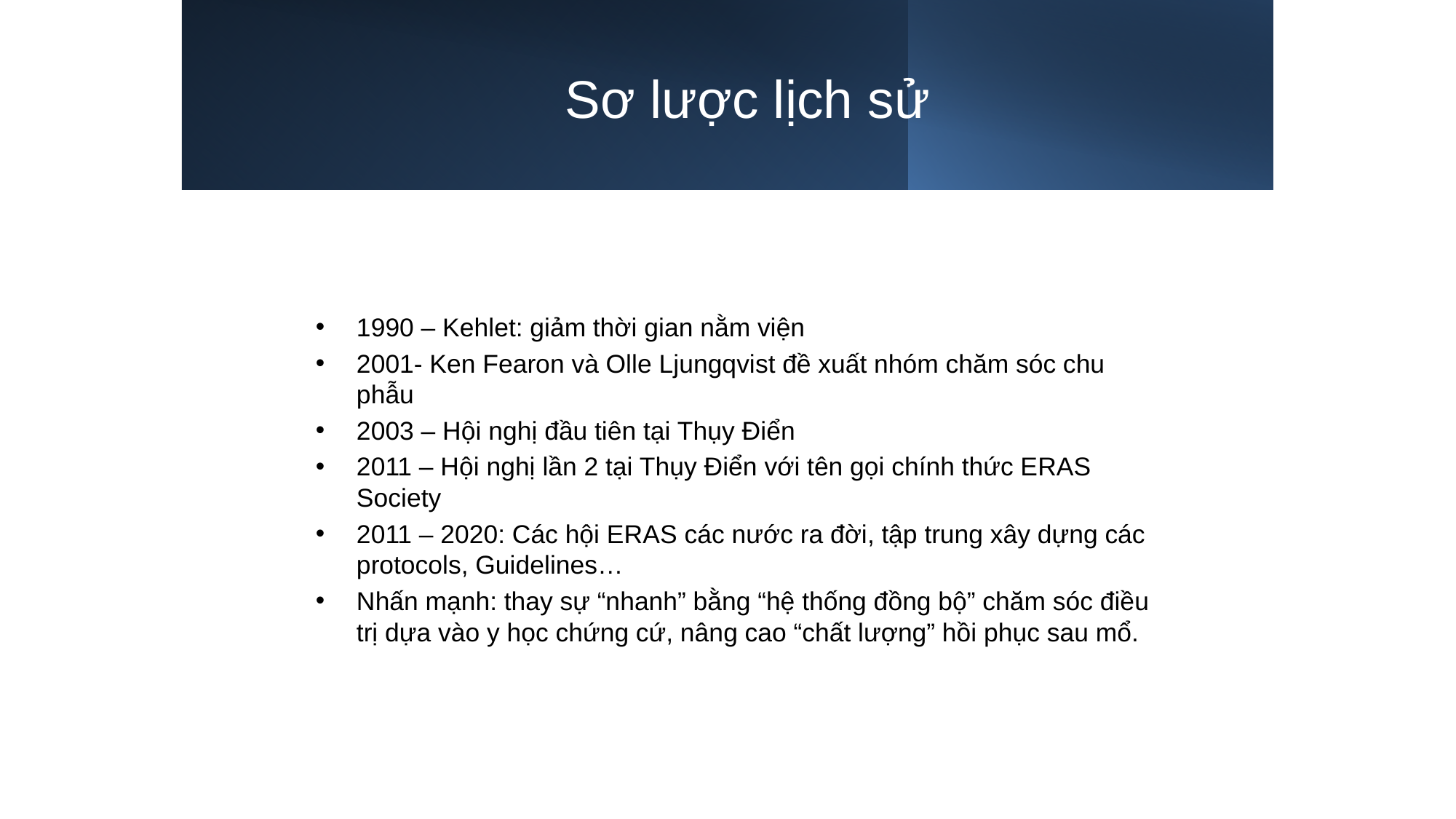

# Sơ lược lịch sử
1990 – Kehlet: giảm thời gian nằm viện
2001- Ken Fearon và Olle Ljungqvist đề xuất nhóm chăm sóc chu phẫu
2003 – Hội nghị đầu tiên tại Thụy Điển
2011 – Hội nghị lần 2 tại Thụy Điển với tên gọi chính thức ERAS Society
2011 – 2020: Các hội ERAS các nước ra đời, tập trung xây dựng các protocols, Guidelines…
Nhấn mạnh: thay sự “nhanh” bằng “hệ thống đồng bộ” chăm sóc điều trị dựa vào y học chứng cứ, nâng cao “chất lượng” hồi phục sau mổ.